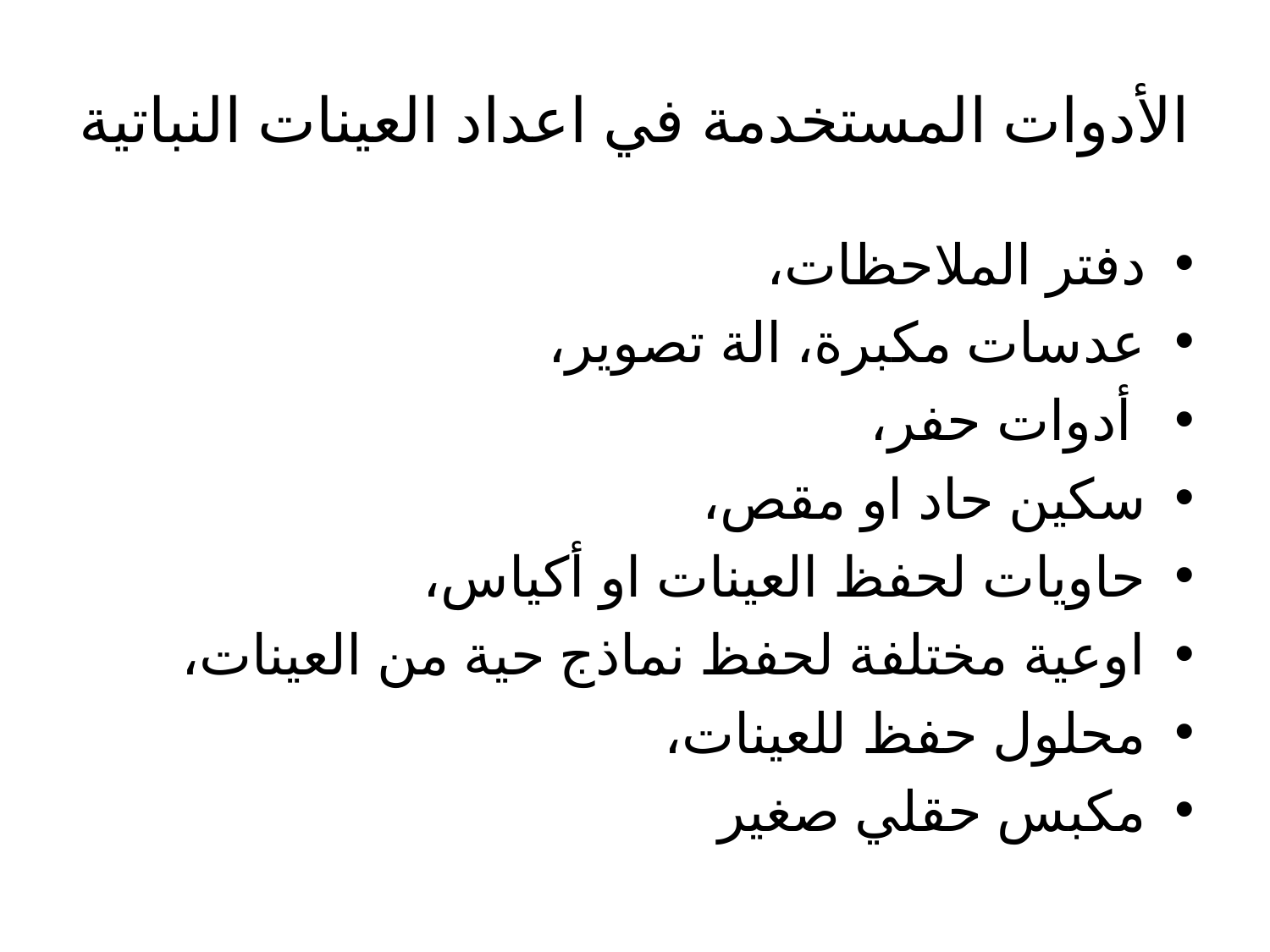

# الأدوات المستخدمة في اعداد العينات النباتية
دفتر الملاحظات،
عدسات مكبرة، الة تصوير،
 أدوات حفر،
سكين حاد او مقص،
حاويات لحفظ العينات او أكياس،
اوعية مختلفة لحفظ نماذج حية من العينات،
محلول حفظ للعينات،
مكبس حقلي صغير